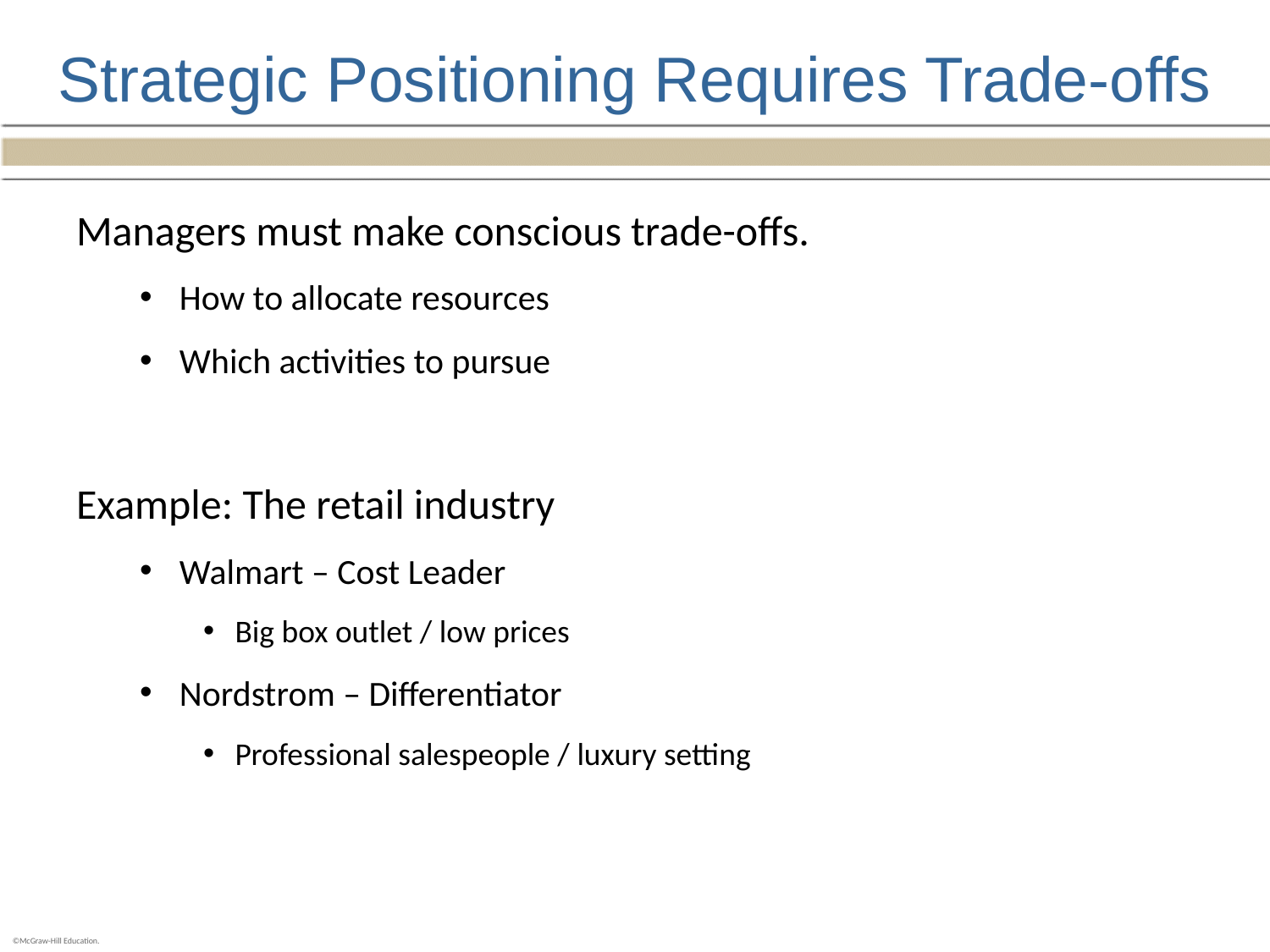

# Strategic Positioning Requires Trade-offs
Managers must make conscious trade-offs.
How to allocate resources
Which activities to pursue

Example: The retail industry
Walmart – Cost Leader
Big box outlet / low prices
Nordstrom – Differentiator
Professional salespeople / luxury setting